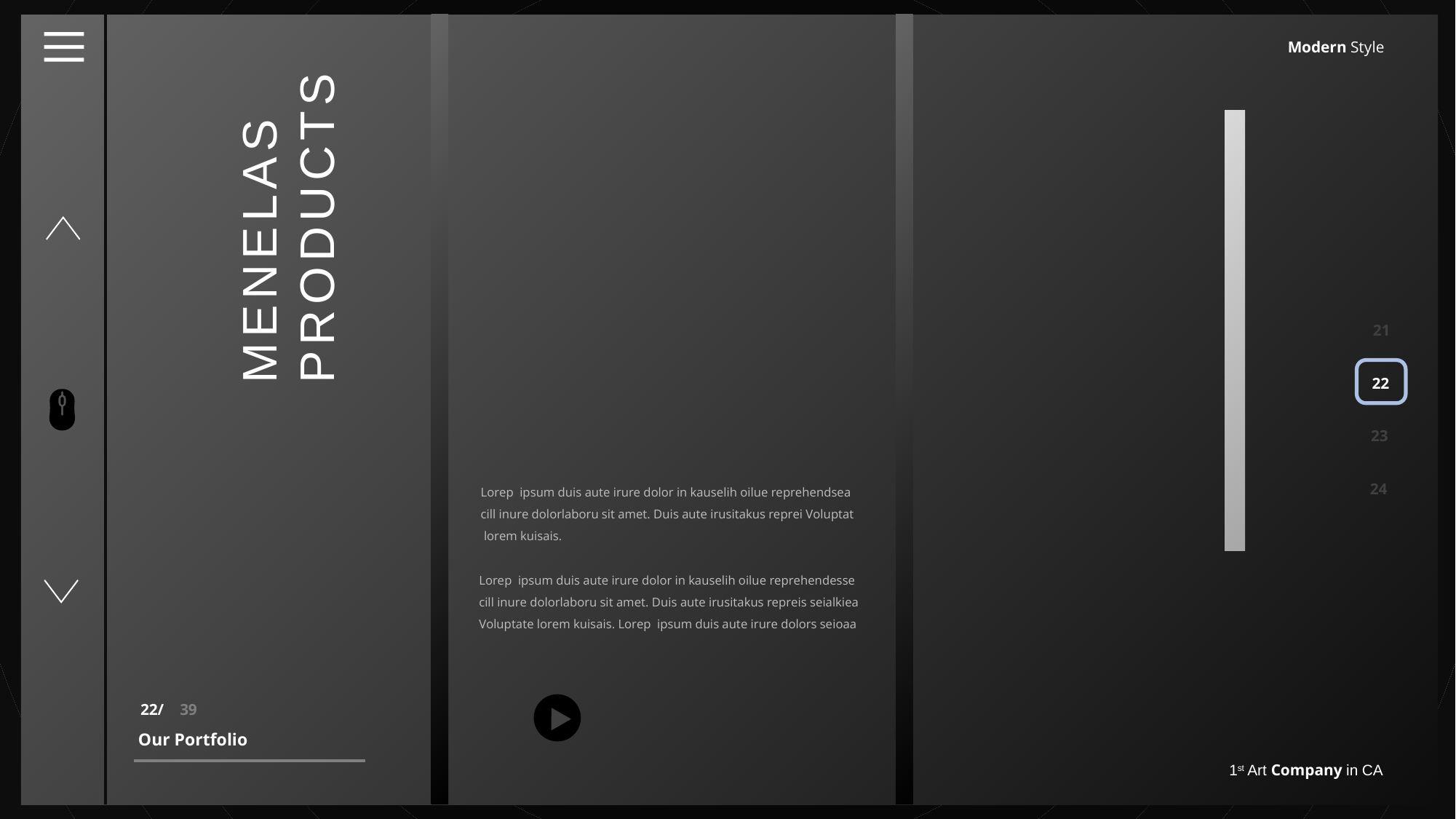

Modern Style

MENELAS
PRODUCTS

21

22

23

Lorep  ipsum duis aute irure dolor in kauselih oilue reprehendsea
cill inure dolorlaboru sit amet. Duis aute irusitakus reprei Voluptat
 lorem kuisais.
24
Lorep  ipsum duis aute irure dolor in kauselih oilue reprehendesse cill inure dolorlaboru sit amet. Duis aute irusitakus repreis seialkiea
Voluptate lorem kuisais. Lorep  ipsum duis aute irure dolors seioaa

22/    39
Our Portfolio
1st Art Company in CA